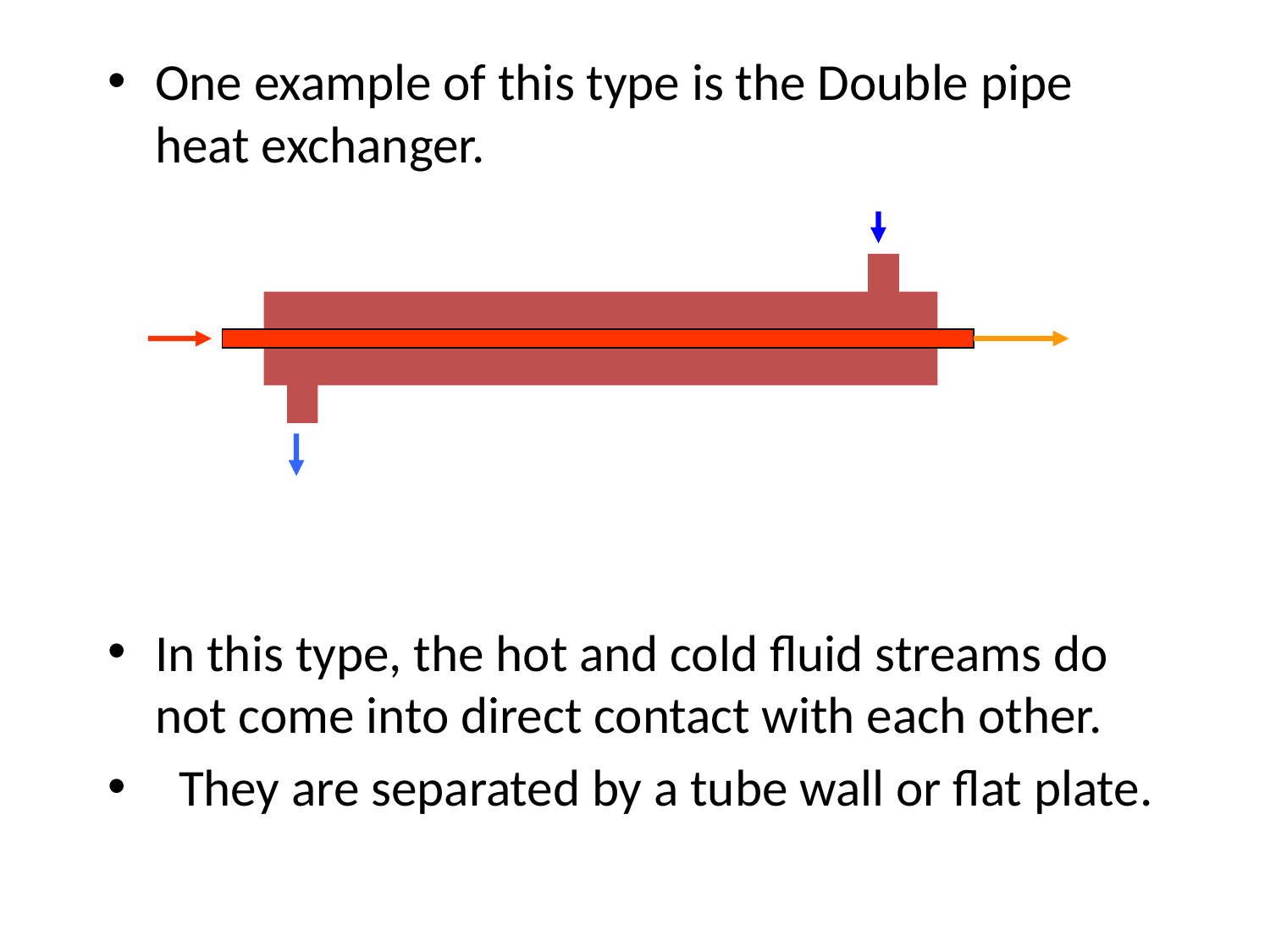

One example of this type is the Double pipe heat exchanger.

In this type, the hot and cold fluid streams do not come into direct contact with each other.
  They are separated by a tube wall or flat plate.